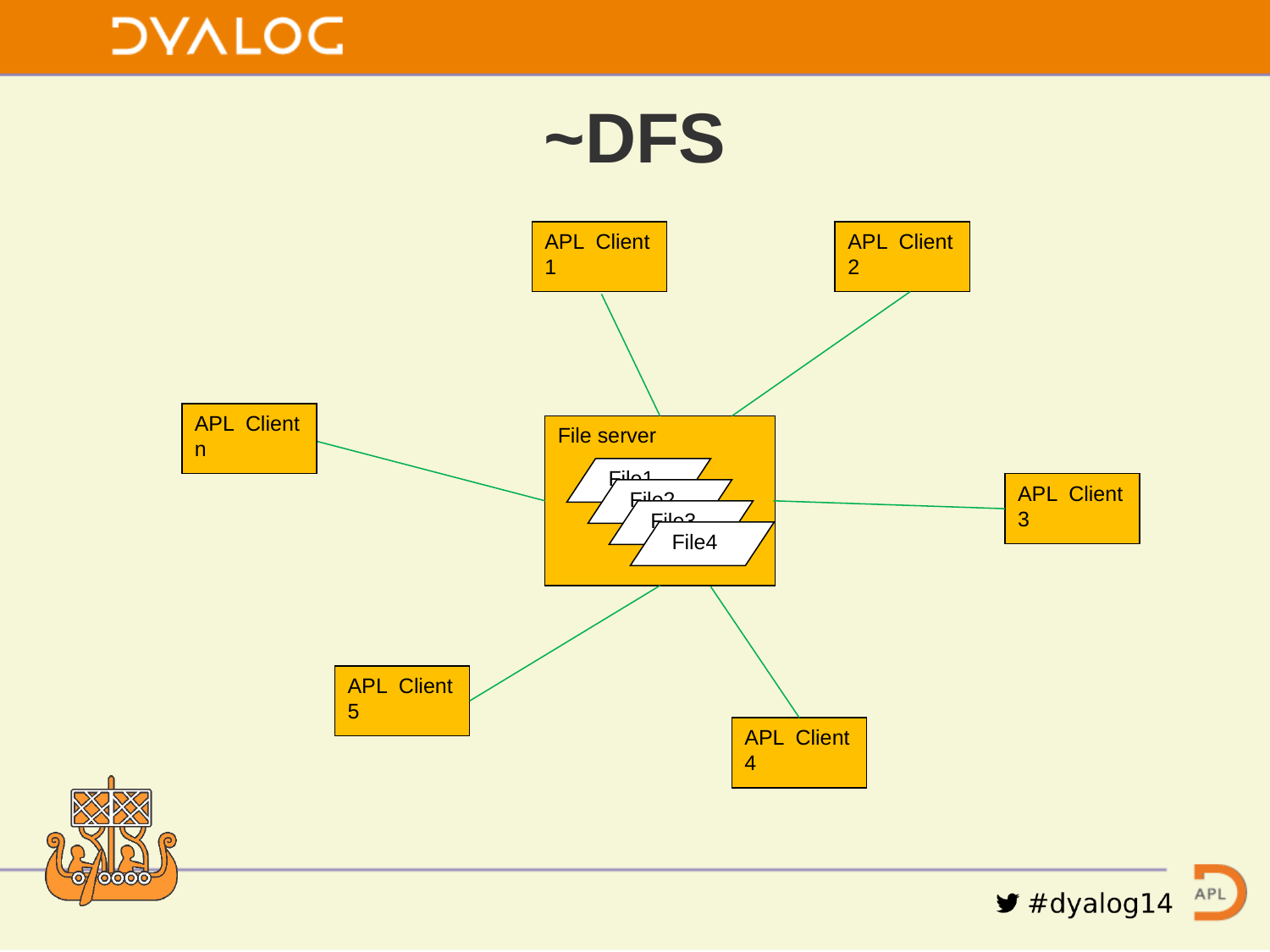

# ~DFS
APL  Client 1
APL  Client 2
APL  Client n
File server
File1

APL  Client 3
File2

File3

File4

APL  Client 5
APL  Client 4